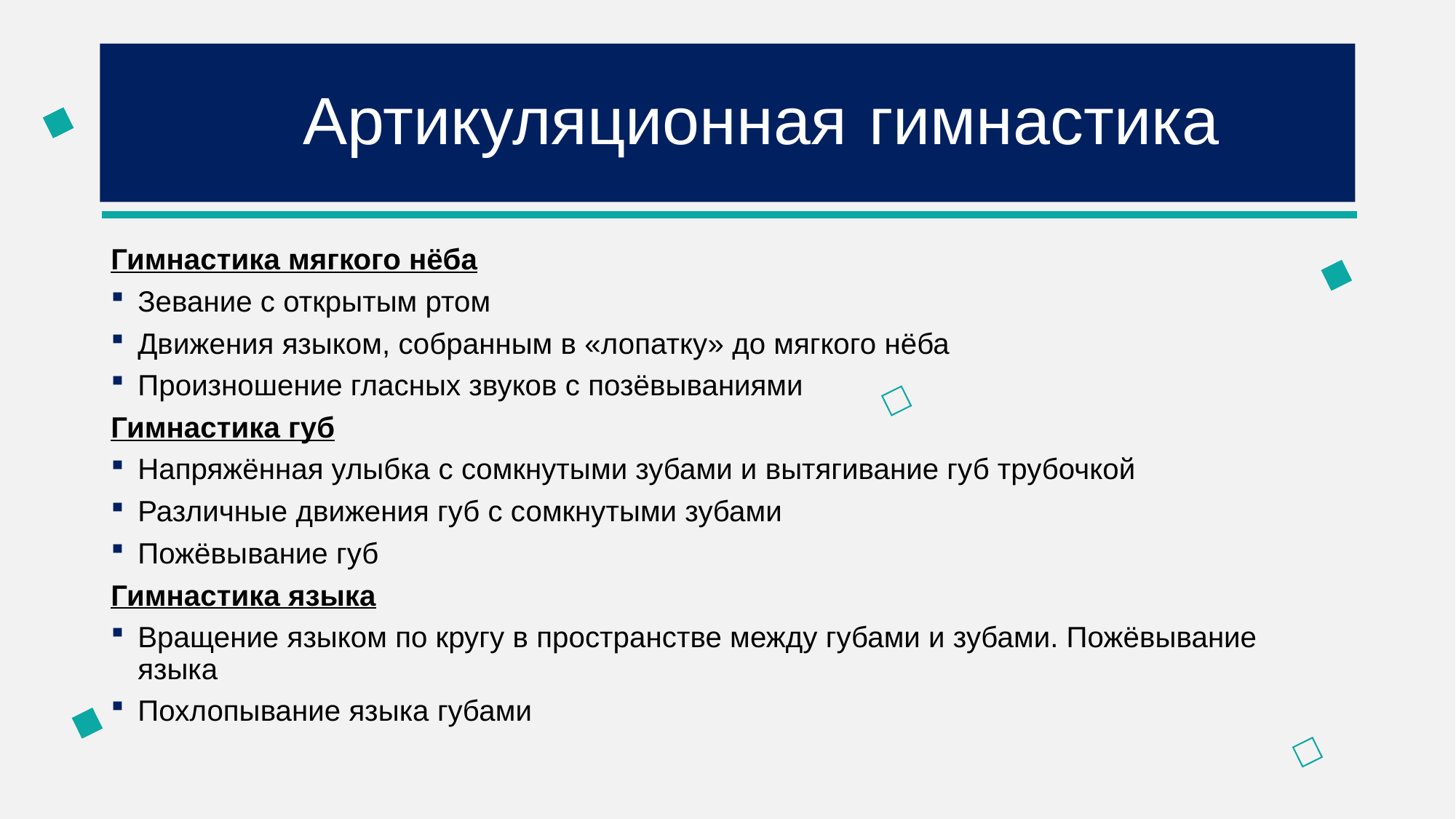

# Артикуляционная гимнастика

Гимнастика мягкого нёба
Зевание с открытым ртом
Движения языком, собранным в «лопатку» до мягкого нёба
Произношение гласных звуков с позёвываниями
Гимнастика губ
Напряжённая улыбка с сомкнутыми зубами и вытягивание губ трубочкой
Различные движения губ с сомкнутыми зубами
Пожёвывание губ
Гимнастика языка
Вращение языком по кругу в пространстве между губами и зубами. Пожёвывание языка
Похлопывание языка губами